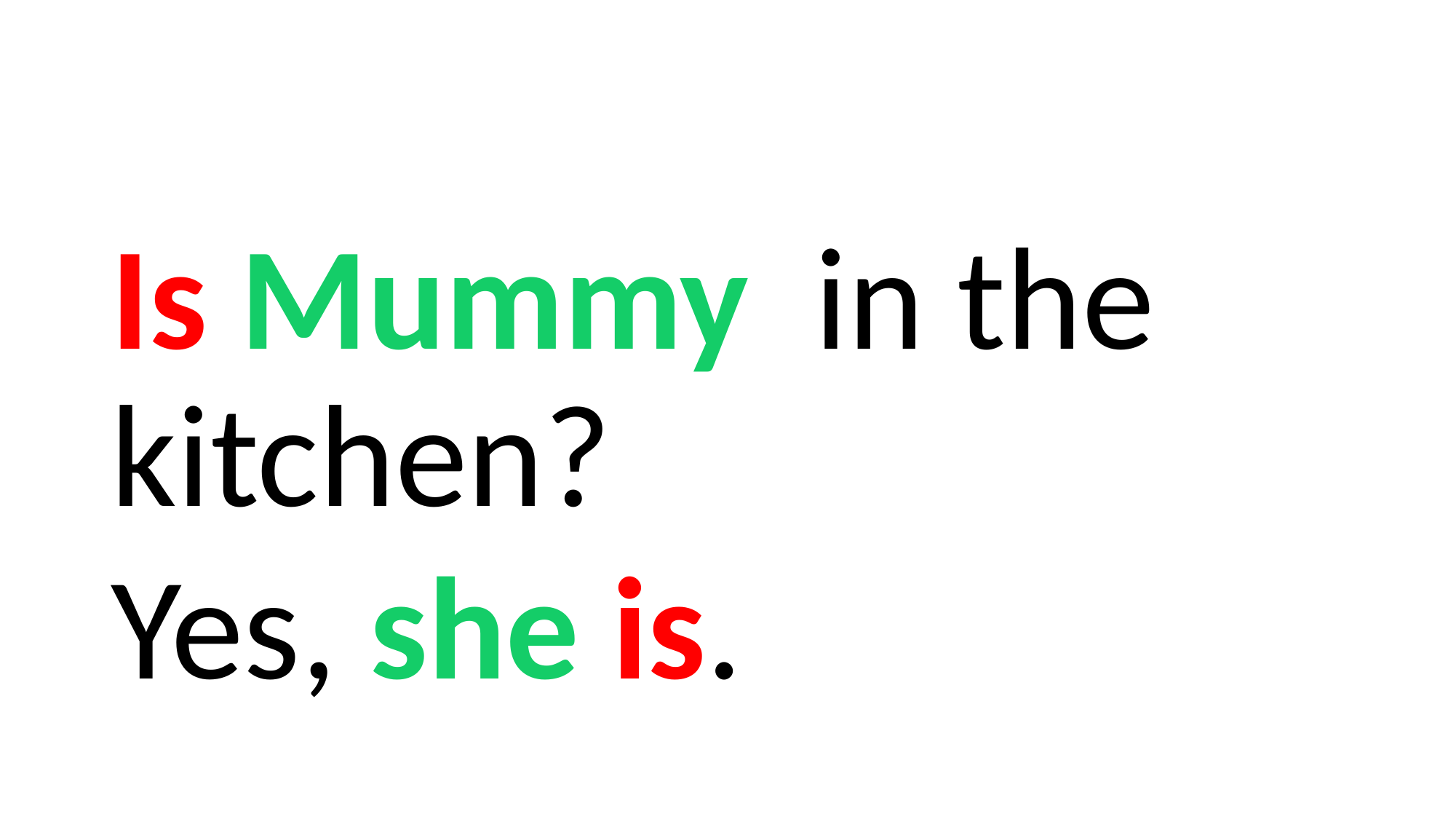

#
Is Mummy  in the kitchen?
Yes, she is.